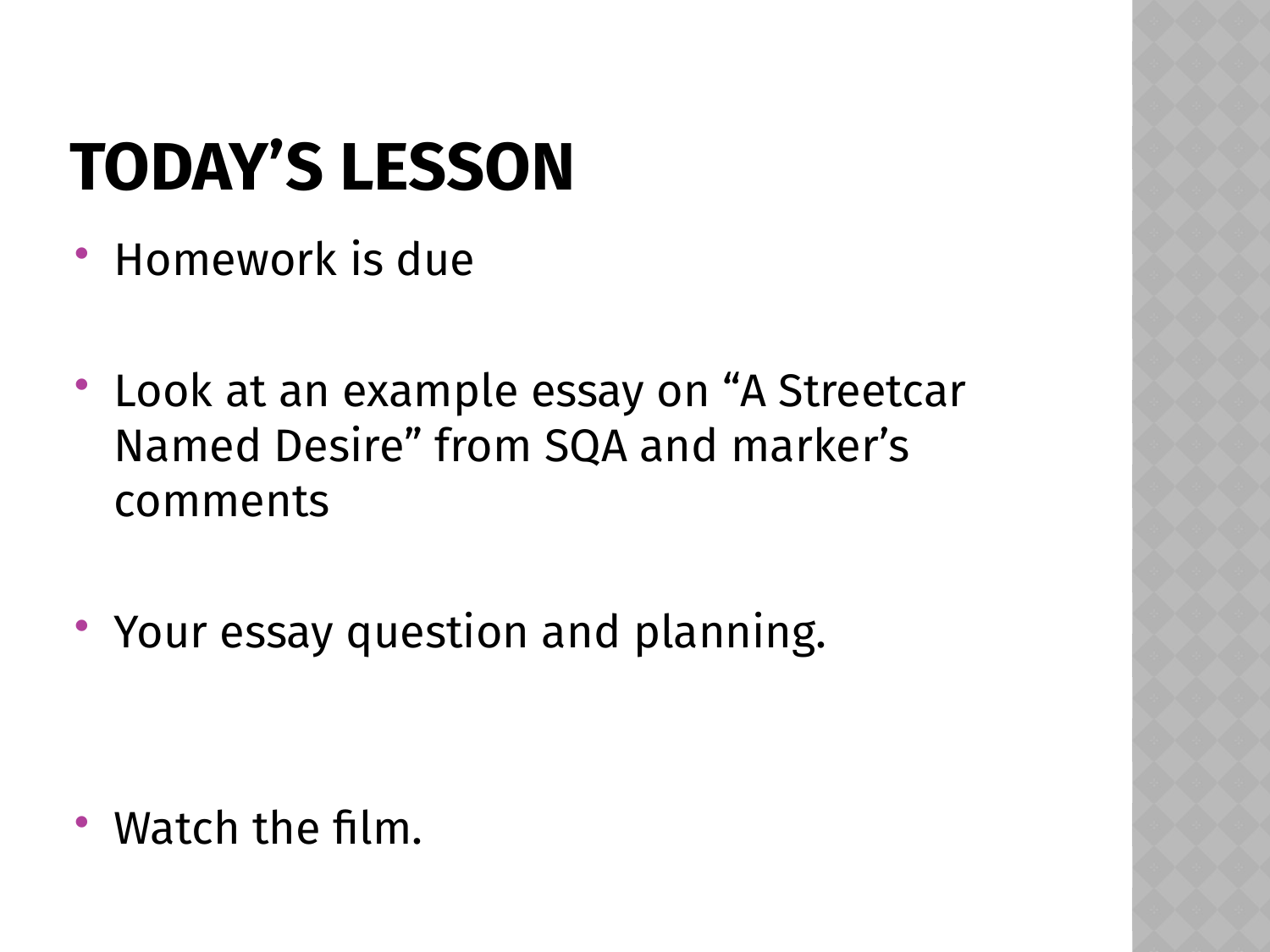

# Today’s Lesson
Homework is due

Look at an example essay on “A Streetcar Named Desire” from SQA and marker’s comments

Your essay question and planning.

Watch the film.